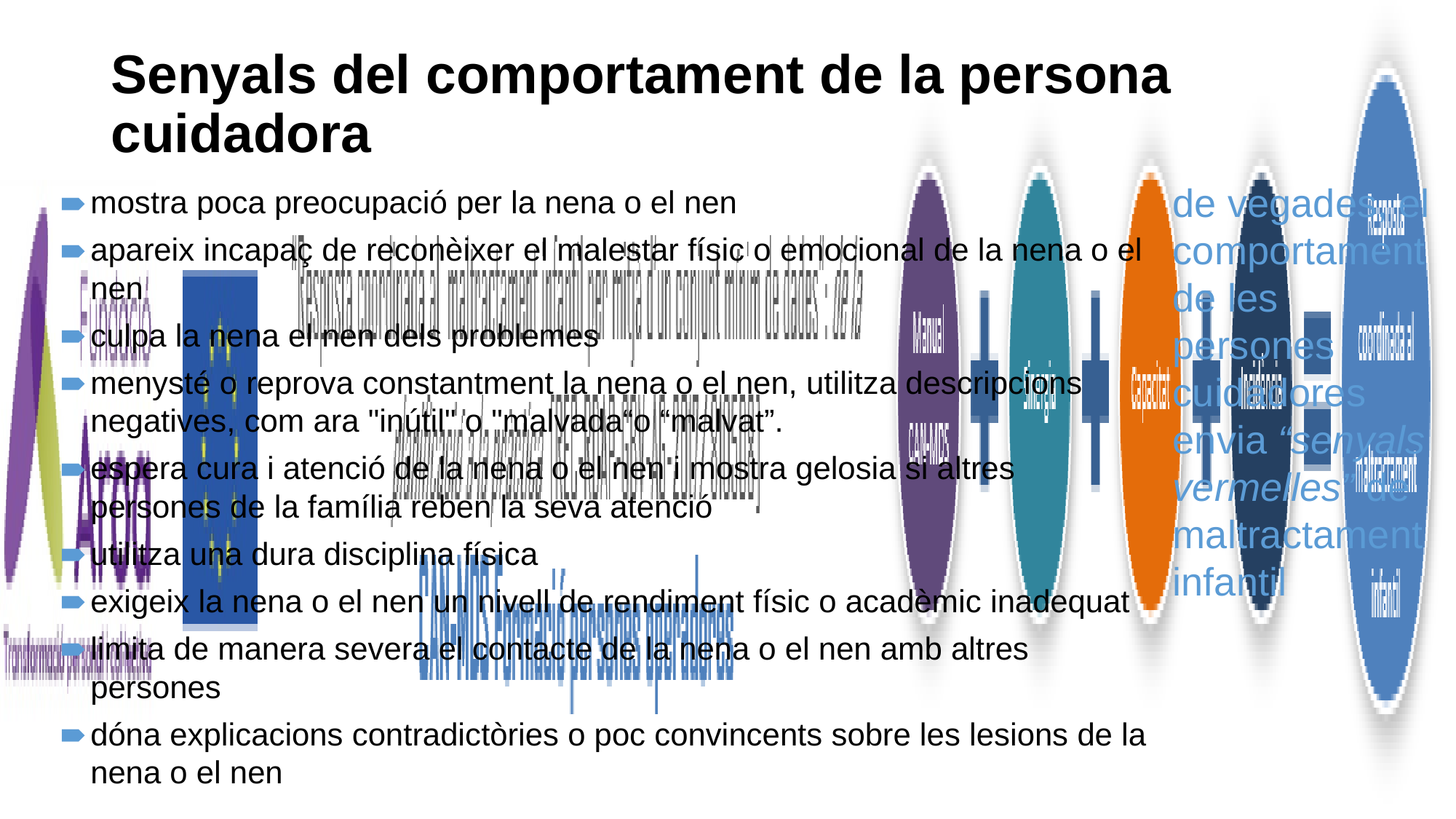

# Senyals del comportament de la persona cuidadora
de vegades, el comportament de les persones cuidadores envia “senyals vermelles” de maltractament infantil
mostra poca preocupació per la nena o el nen
apareix incapaç de reconèixer el malestar físic o emocional de la nena o el nen
culpa la nena el nen dels problemes
menysté o reprova constantment la nena o el nen, utilitza descripcions negatives, com ara "inútil" o "malvada“o “malvat”.
espera cura i atenció de la nena o el nen i mostra gelosia si altres persones de la família reben la seva atenció
utilitza una dura disciplina física
exigeix ​​la nena o el nen un nivell de rendiment físic o acadèmic inadequat
limita de manera severa el contacte de la nena o el nen amb altres persones
dóna explicacions contradictòries o poc convincents sobre les lesions de la nena o el nen